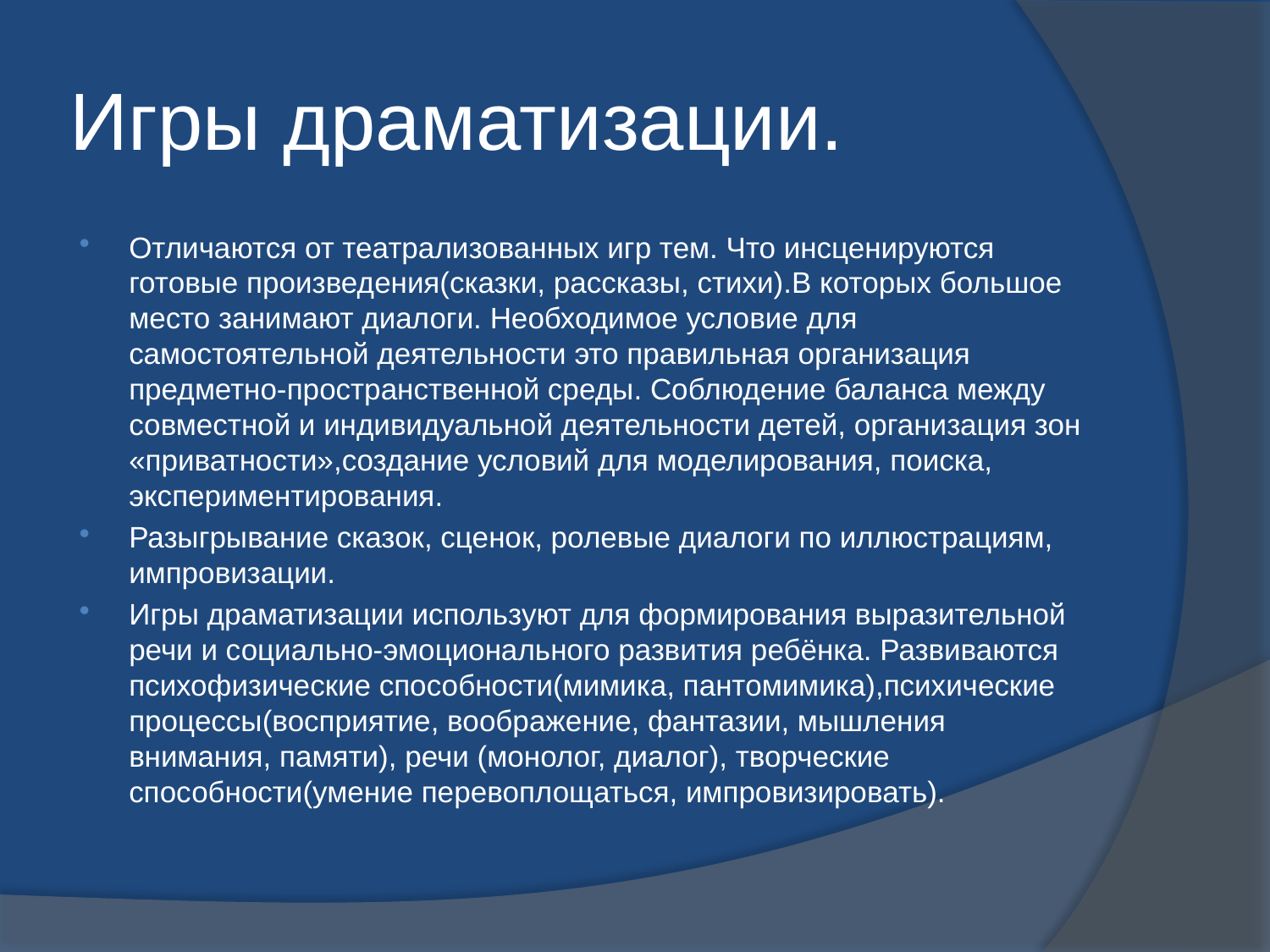

# Игры драматизации.
Отличаются от театрализованных игр тем. Что инсценируются готовые произведения(сказки, рассказы, стихи).В которых большое место занимают диалоги. Необходимое условие для самостоятельной деятельности это правильная организация предметно-пространственной среды. Соблюдение баланса между совместной и индивидуальной деятельности детей, организация зон «приватности»,создание условий для моделирования, поиска, экспериментирования.
Разыгрывание сказок, сценок, ролевые диалоги по иллюстрациям, импровизации.
Игры драматизации используют для формирования выразительной речи и социально-эмоционального развития ребёнка. Развиваются психофизические способности(мимика, пантомимика),психические процессы(восприятие, воображение, фантазии, мышления внимания, памяти), речи (монолог, диалог), творческие способности(умение перевоплощаться, импровизировать).